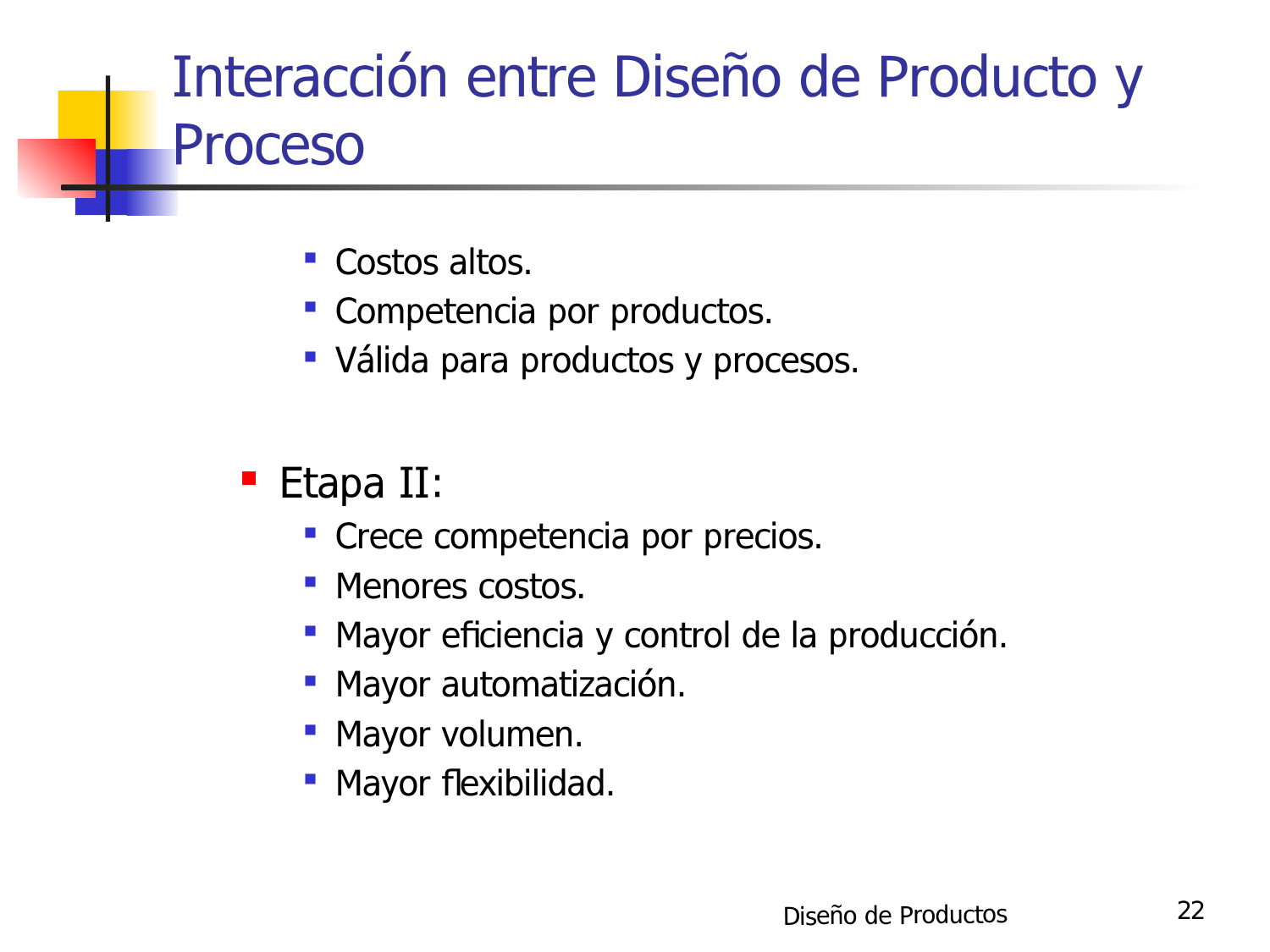

# Interacción entre Diseño de Producto y Proceso
Costos altos.
Competencia por productos.
Válida para productos y procesos.

Etapa II:
Crece competencia por precios.
Menores costos.
Mayor eficiencia y control de la producción.
Mayor automatización.
Mayor volumen.
Mayor flexibilidad.
22
Diseño de Productos